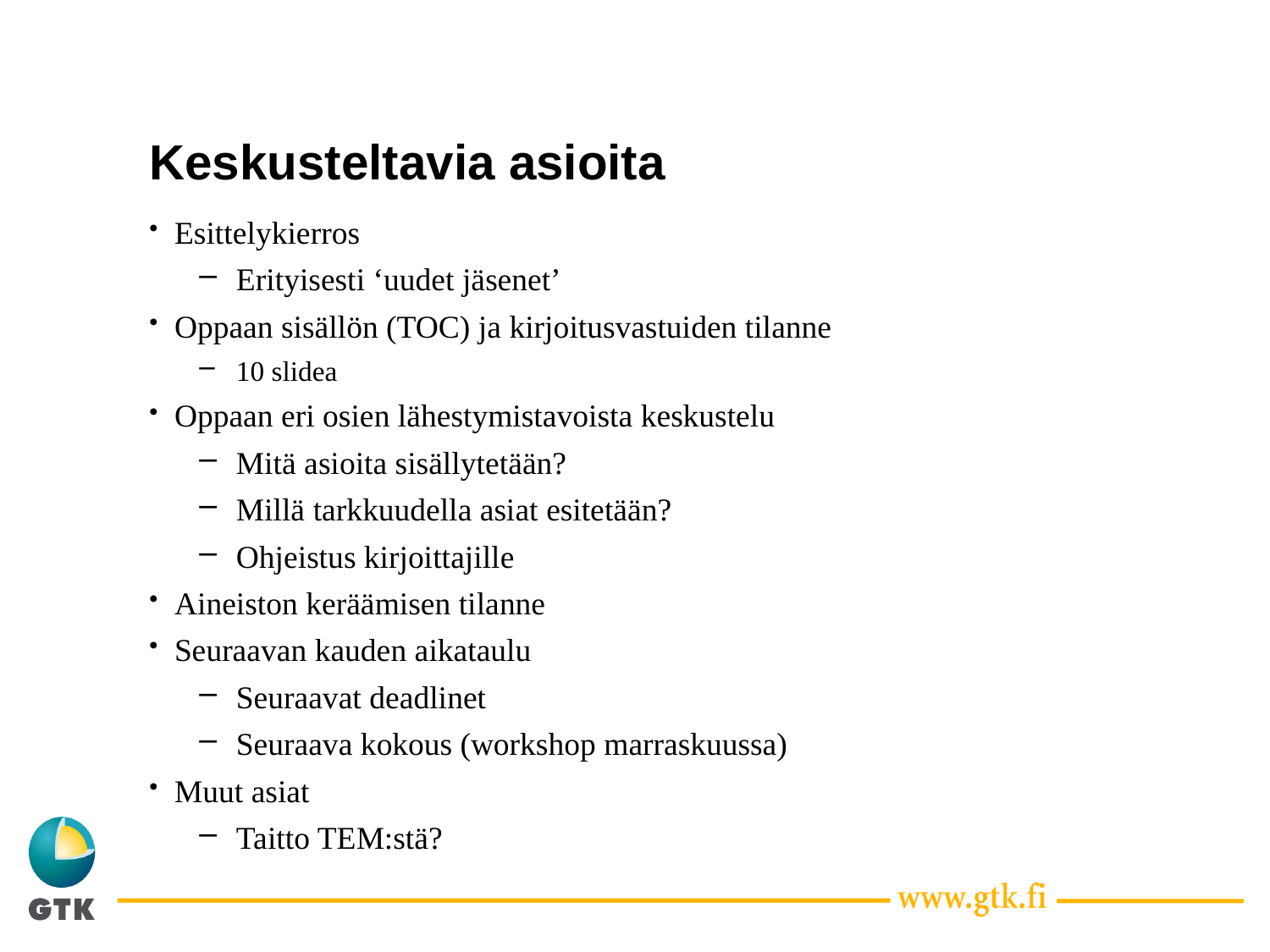

# Keskusteltavia asioita
Esittelykierros
Erityisesti ‘uudet jäsenet’
Oppaan sisällön (TOC) ja kirjoitusvastuiden tilanne
10 slidea
Oppaan eri osien lähestymistavoista keskustelu
Mitä asioita sisällytetään?
Millä tarkkuudella asiat esitetään?
Ohjeistus kirjoittajille
Aineiston keräämisen tilanne
Seuraavan kauden aikataulu
Seuraavat deadlinet
Seuraava kokous (workshop marraskuussa)
Muut asiat
Taitto TEM:stä?